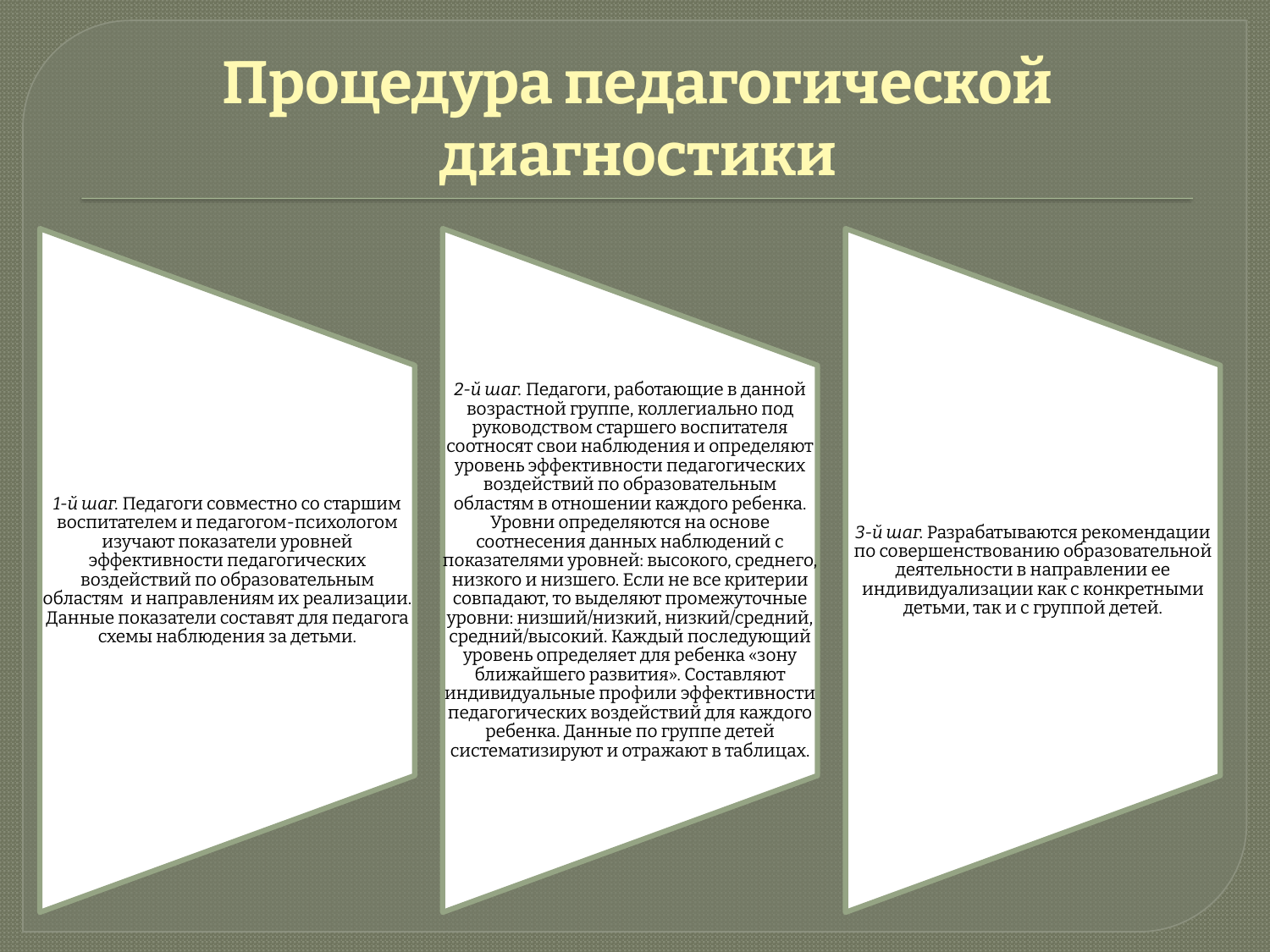

# Процедура педагогической диагностики
1-й шаг. Педагоги совместно со старшим воспитателем и педагогом-психологом изучают показатели уровней эффективности педагогических воздействий по образовательным областям  и направлениям их реализации. Данные показатели составят для педагога схемы наблюдения за детьми.
2-й шаг. Педагоги, работающие в данной возрастной группе, коллегиально под руководством старшего воспитателя соотносят свои наблюдения и определяют уровень эффективности педагогических воздействий по образовательным областям в отношении каждого ребенка. Уровни определяются на основе соотнесения данных наблюдений с показателями уровней: высокого, среднего, низкого и низшего. Если не все критерии совпадают, то выделяют промежуточные уровни: низший/низкий, низкий/средний, средний/высокий. Каждый последующий уровень определяет для ребенка «зону ближайшего развития». Составляют индивидуальные профили эффективности педагогических воздействий для каждого ребенка. Данные по группе детей систематизируют и отражают в таблицах.
3-й шаг. Разрабатываются рекомендации по совершенствованию образовательной деятельности в направлении ее индивидуализации как с конкретными детьми, так и с группой детей.